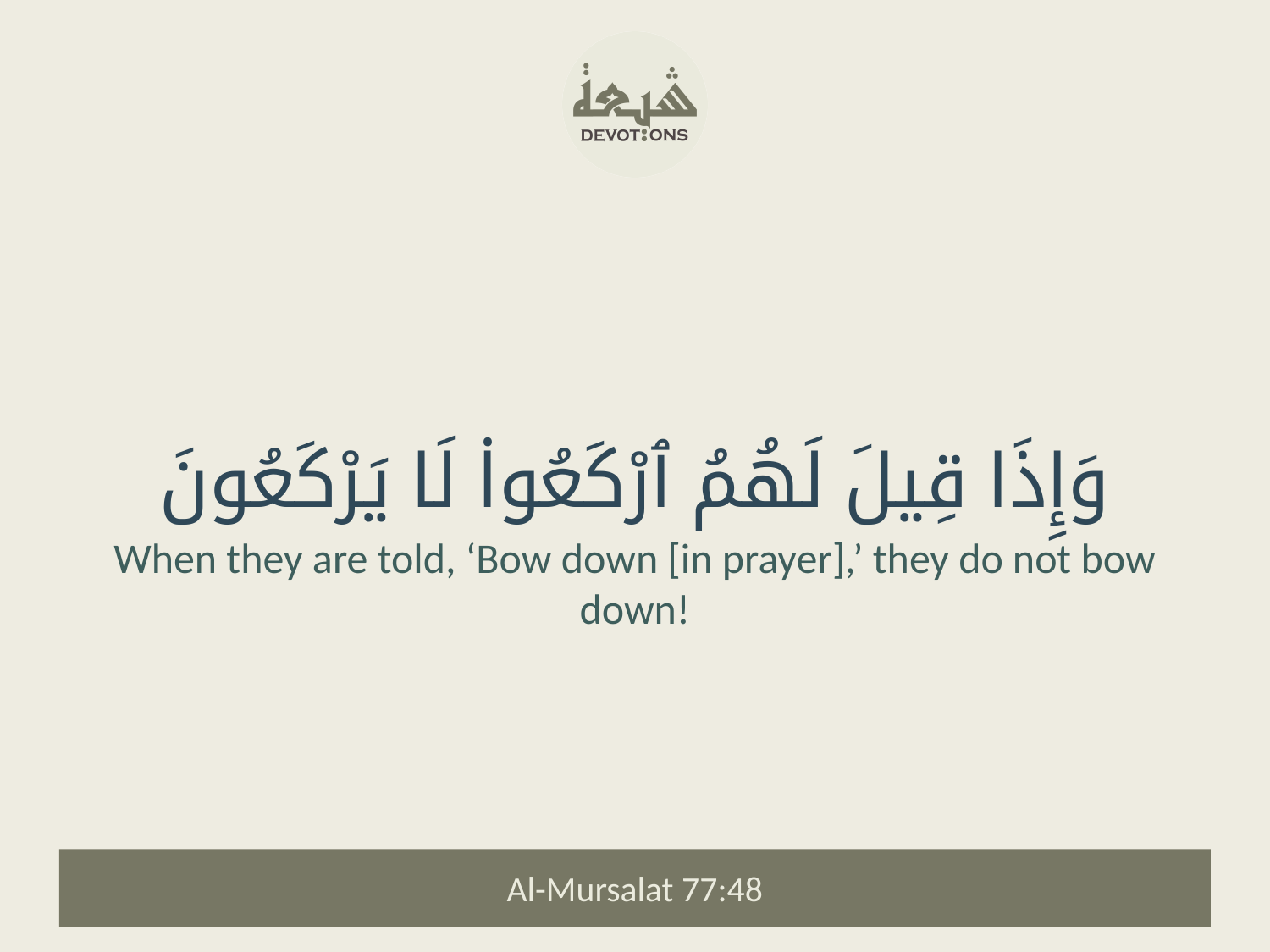

وَإِذَا قِيلَ لَهُمُ ٱرْكَعُوا۟ لَا يَرْكَعُونَ
When they are told, ‘Bow down [in prayer],’ they do not bow down!
Al-Mursalat 77:48